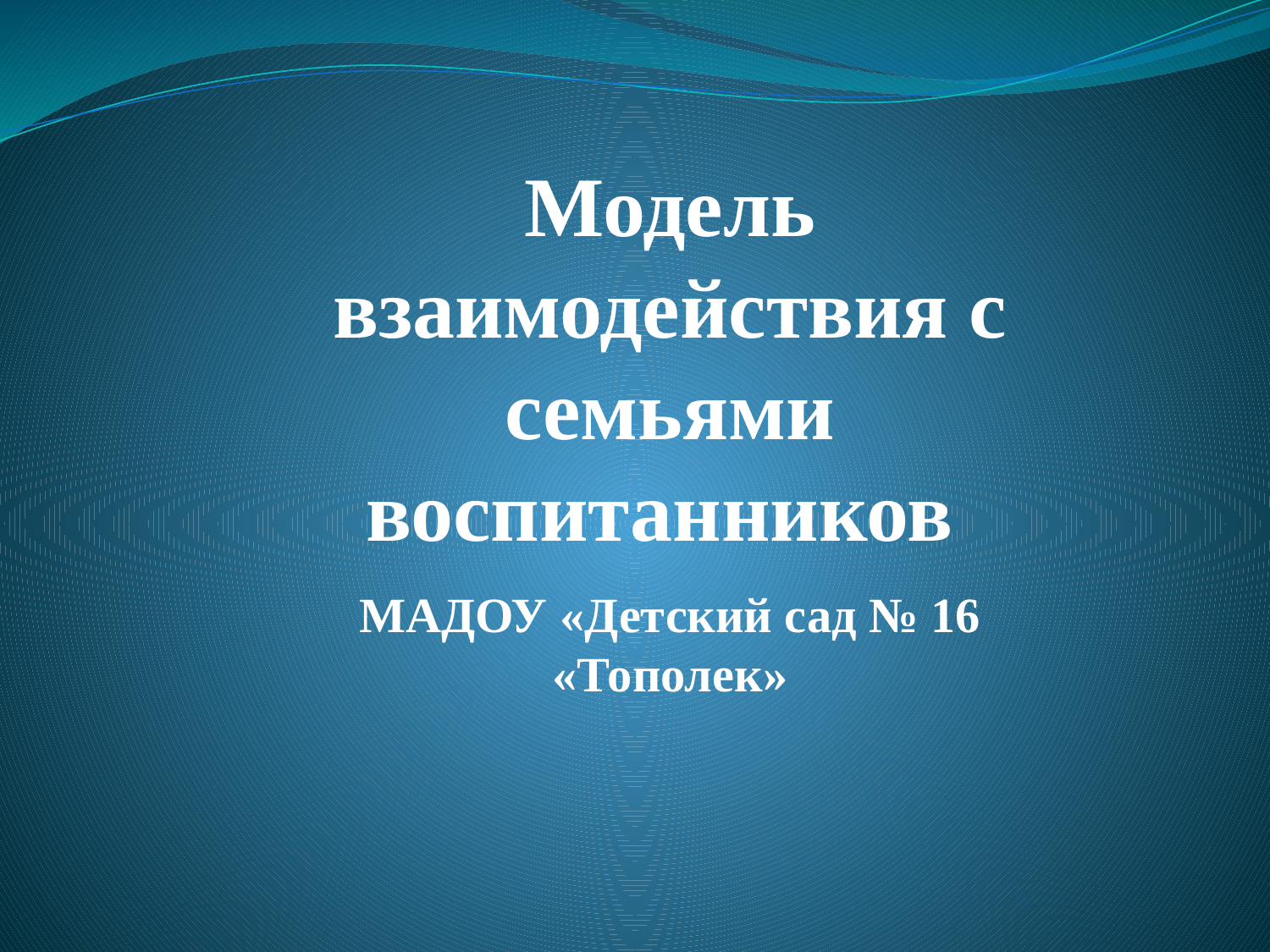

Модель взаимодействия с семьями воспитанников
МАДОУ «Детский сад № 16 «Тополек»